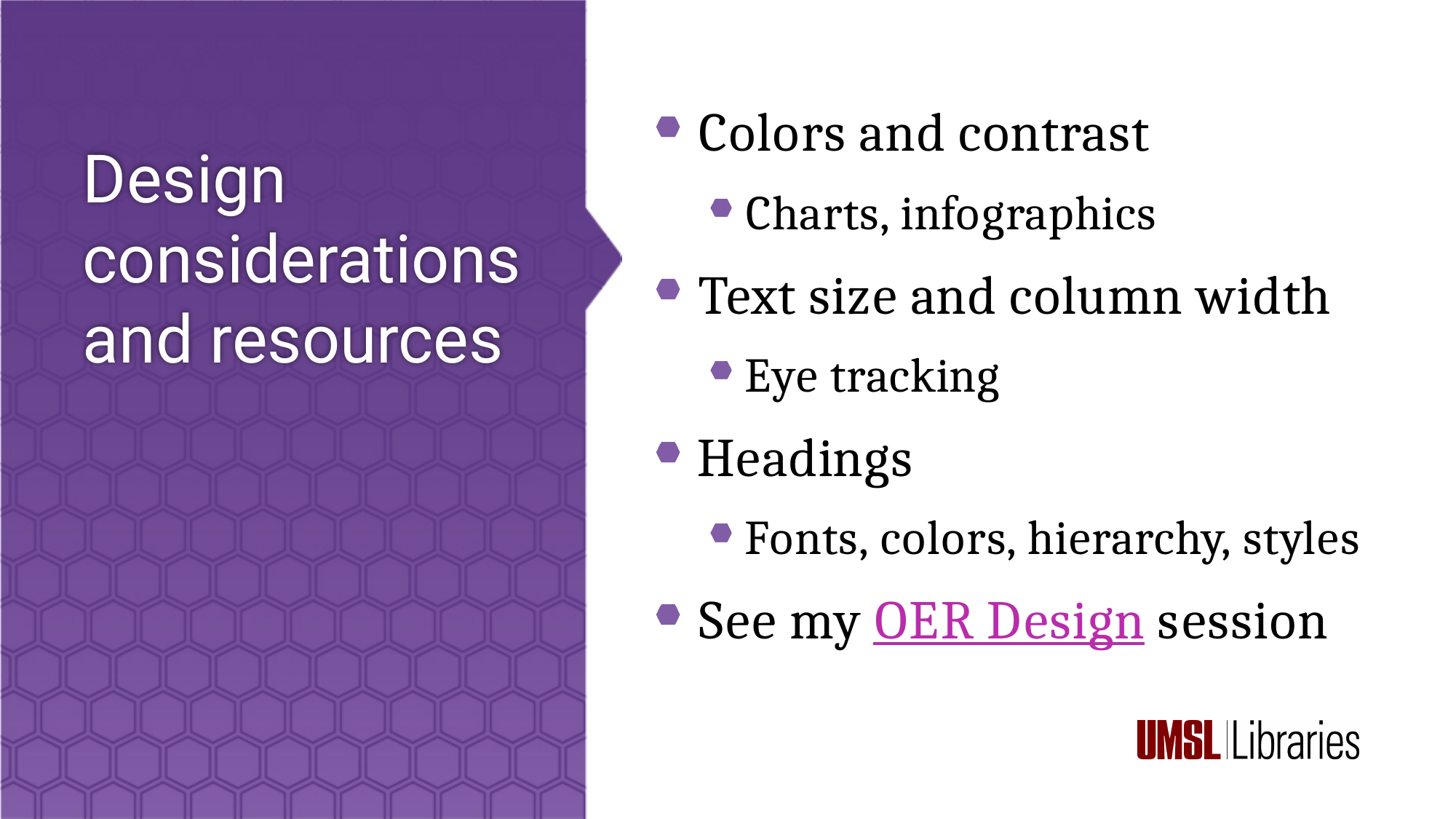

Colors and contrast
Charts, infographics
Text size and column width
Eye tracking
Headings
Fonts, colors, hierarchy, styles
See my OER Design session
# Design considerations and resources